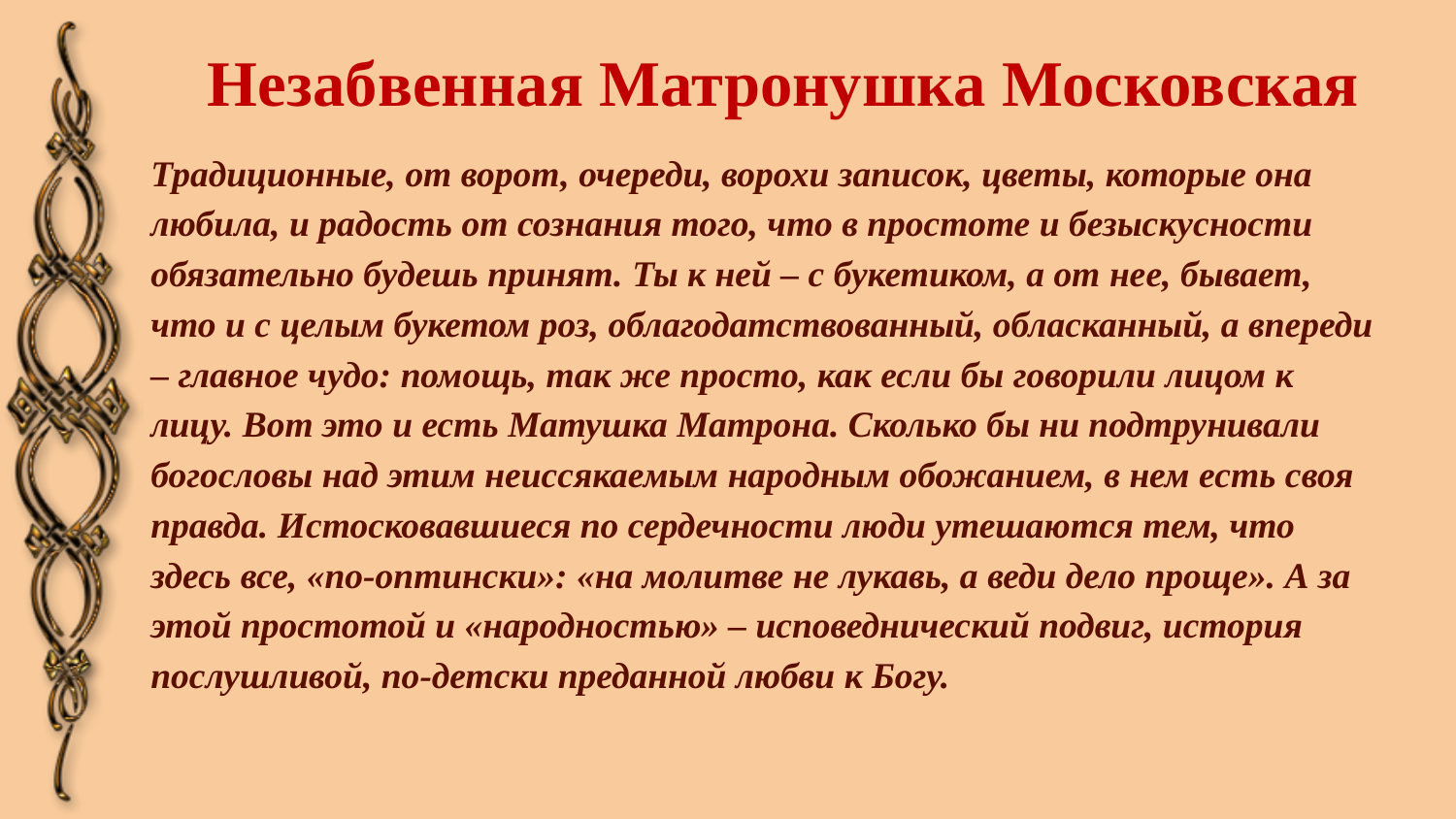

Незабвенная Матронушка Московская
Традиционные, от ворот, очереди, ворохи записок, цветы, которые она любила, и радость от сознания того, что в простоте и безыскусности обязательно будешь принят. Ты к ней – с букетиком, а от нее, бывает, что и с целым букетом роз, облагодатствованный, обласканный, а впереди – главное чудо: помощь, так же просто, как если бы говорили лицом к лицу. Вот это и есть Матушка Матрона. Сколько бы ни подтрунивали богословы над этим неиссякаемым народным обожанием, в нем есть своя правда. Истосковавшиеся по сердечности люди утешаются тем, что здесь все, «по-оптински»: «на молитве не лукавь, а веди дело проще». А за этой простотой и «народностью» – исповеднический подвиг, история послушливой, по-детски преданной любви к Богу.